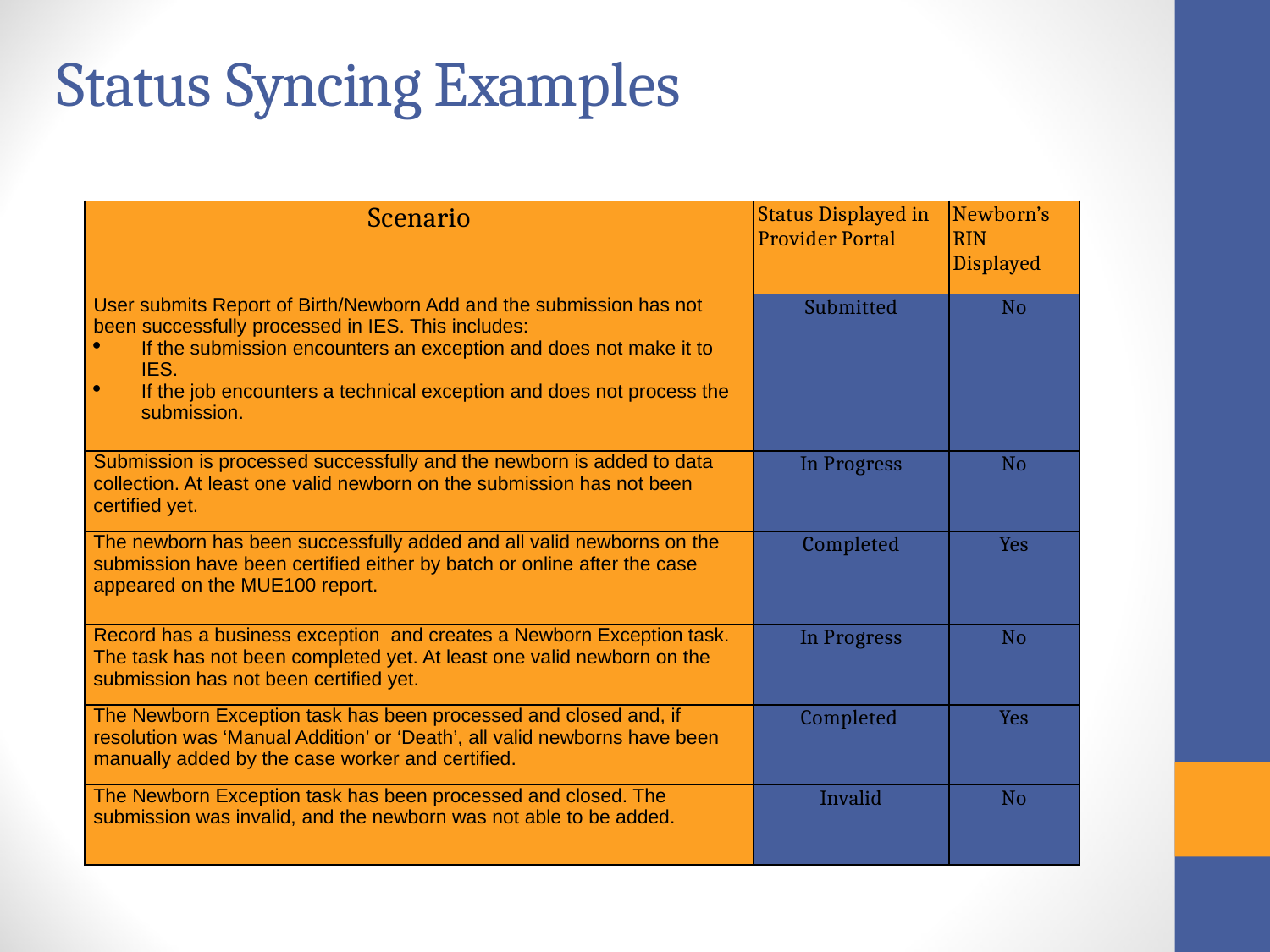

# Status Syncing Examples
| Scenario | Status Displayed in Provider Portal | Newborn’s RIN Displayed |
| --- | --- | --- |
| User submits Report of Birth/Newborn Add and the submission has not been successfully processed in IES. This includes: If the submission encounters an exception and does not make it to IES. If the job encounters a technical exception and does not process the submission. | Submitted | No |
| Submission is processed successfully and the newborn is added to data collection. At least one valid newborn on the submission has not been certified yet. | In Progress | No |
| The newborn has been successfully added and all valid newborns on the submission have been certified either by batch or online after the case appeared on the MUE100 report. | Completed | Yes |
| Record has a business exception and creates a Newborn Exception task. The task has not been completed yet. At least one valid newborn on the submission has not been certified yet. | In Progress | No |
| The Newborn Exception task has been processed and closed and, if resolution was ‘Manual Addition’ or ‘Death’, all valid newborns have been manually added by the case worker and certified. | Completed | Yes |
| The Newborn Exception task has been processed and closed. The submission was invalid, and the newborn was not able to be added. | Invalid | No |